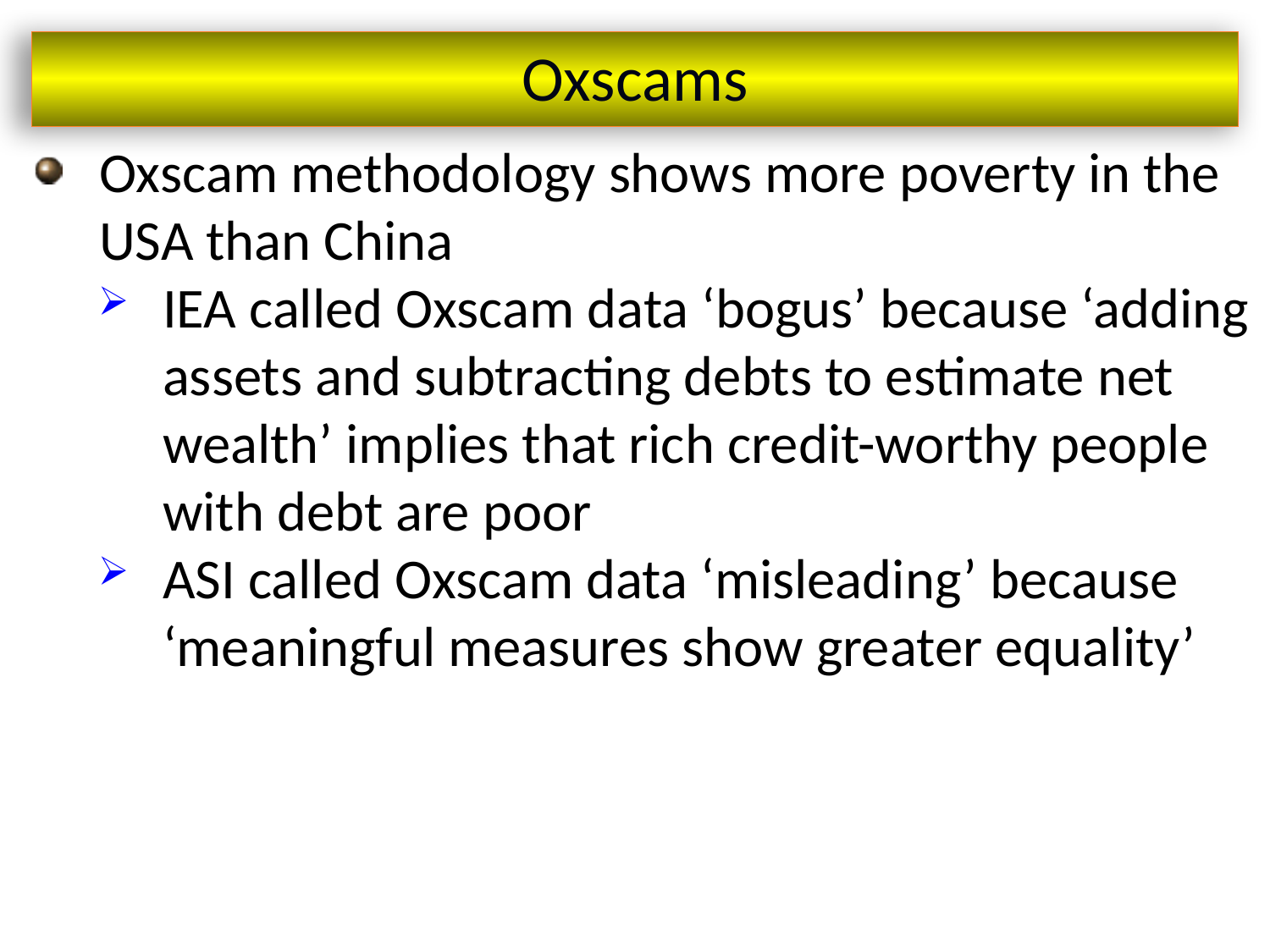

Oxscams
Oxscam methodology shows more poverty in the USA than China
IEA called Oxscam data ‘bogus’ because ‘adding assets and subtracting debts to estimate net wealth’ implies that rich credit-worthy people with debt are poor
ASI called Oxscam data ‘misleading’ because ‘meaningful measures show greater equality’